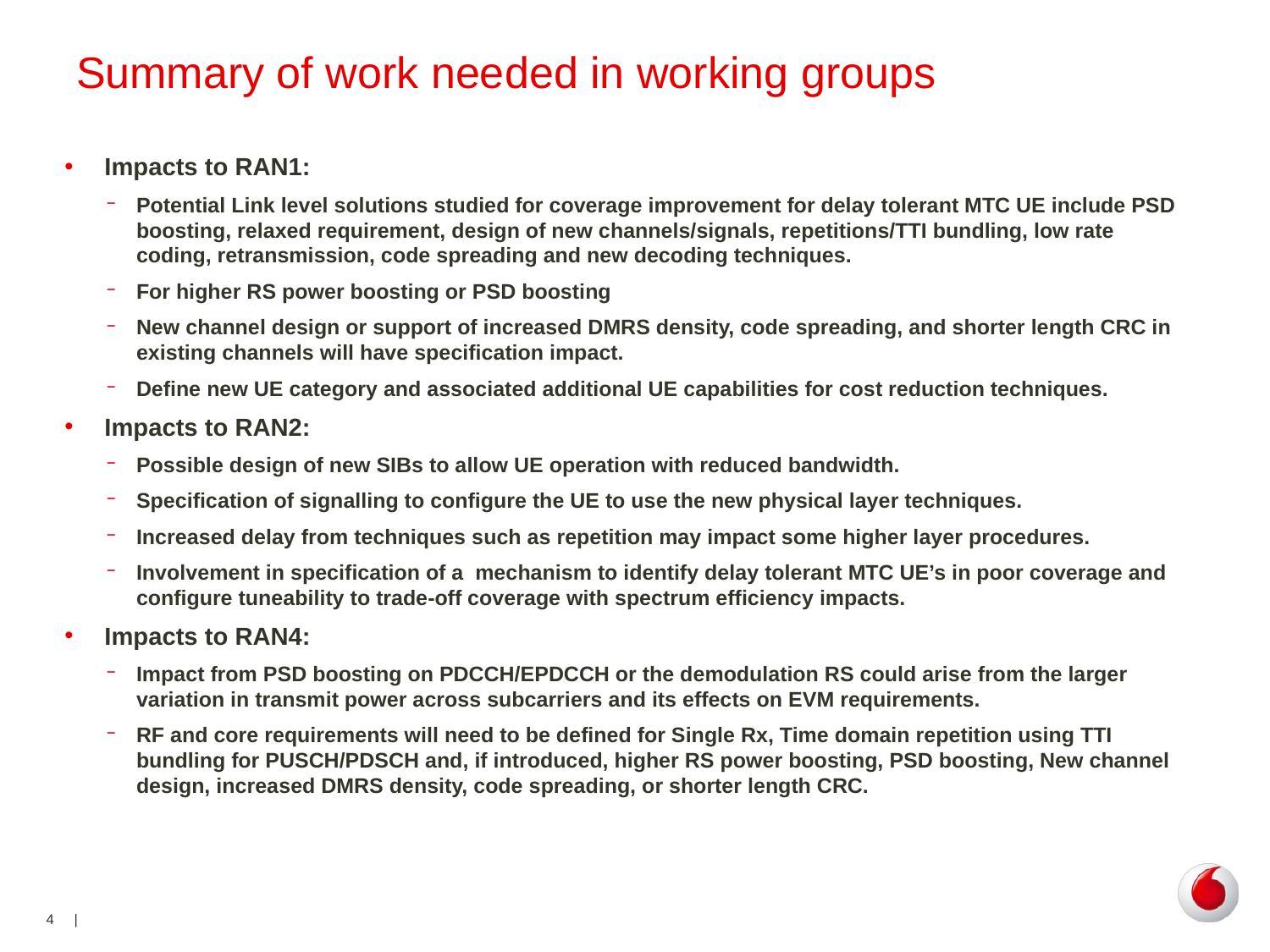

Summary of work needed in working groups
Impacts to RAN1:
Potential Link level solutions studied for coverage improvement for delay tolerant MTC UE include PSD boosting, relaxed requirement, design of new channels/signals, repetitions/TTI bundling, low rate coding, retransmission, code spreading and new decoding techniques.
For higher RS power boosting or PSD boosting
New channel design or support of increased DMRS density, code spreading, and shorter length CRC in existing channels will have specification impact.
Define new UE category and associated additional UE capabilities for cost reduction techniques.
Impacts to RAN2:
Possible design of new SIBs to allow UE operation with reduced bandwidth.
Specification of signalling to configure the UE to use the new physical layer techniques.
Increased delay from techniques such as repetition may impact some higher layer procedures.
Involvement in specification of a  mechanism to identify delay tolerant MTC UE’s in poor coverage and configure tuneability to trade-off coverage with spectrum efficiency impacts.
Impacts to RAN4:
Impact from PSD boosting on PDCCH/EPDCCH or the demodulation RS could arise from the larger variation in transmit power across subcarriers and its effects on EVM requirements.
RF and core requirements will need to be defined for Single Rx, Time domain repetition using TTI bundling for PUSCH/PDSCH and, if introduced, higher RS power boosting, PSD boosting, New channel design, increased DMRS density, code spreading, or shorter length CRC.